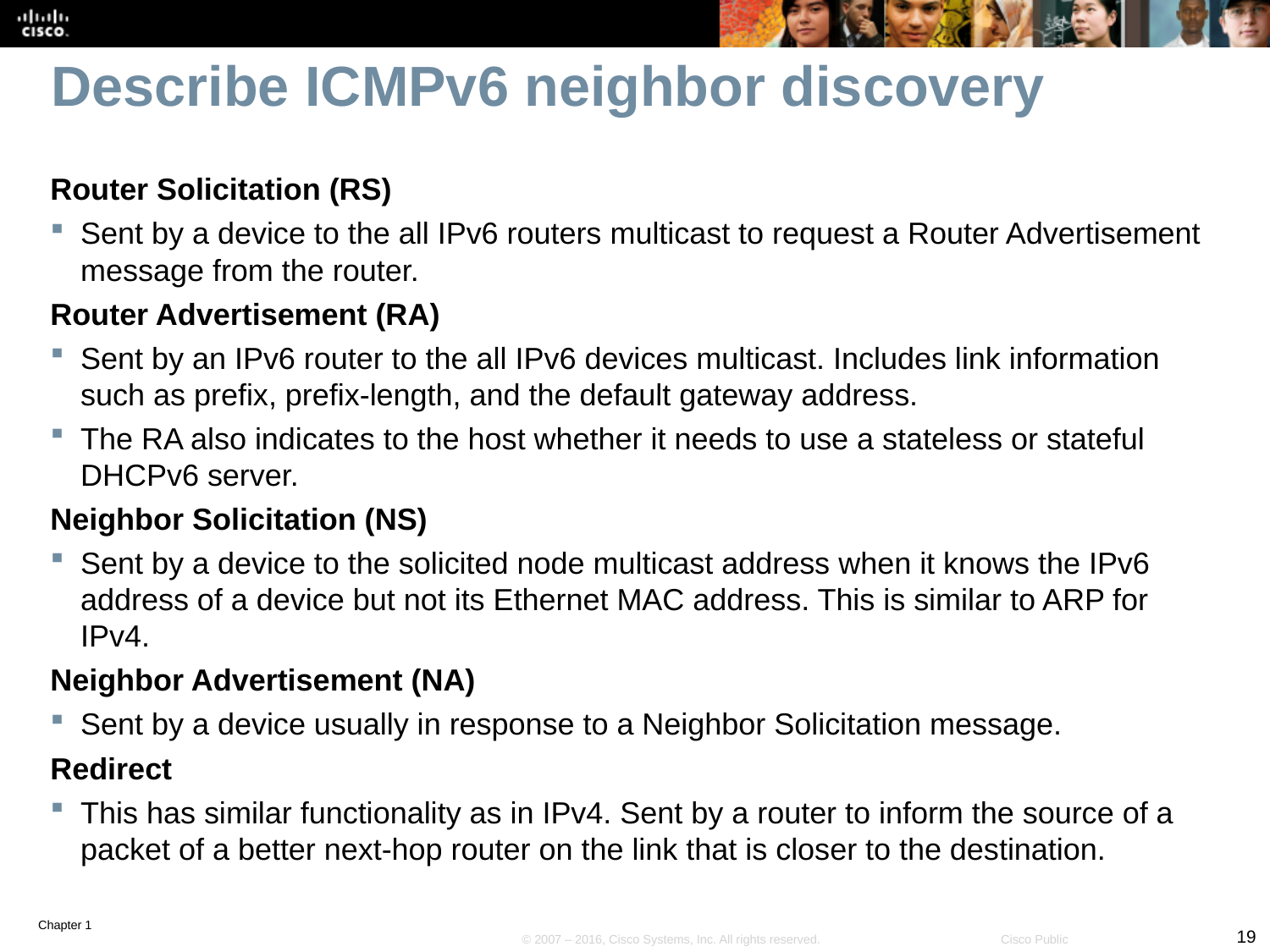

# Describe ICMPv6 neighbor discovery
Router Solicitation (RS)
Sent by a device to the all IPv6 routers multicast to request a Router Advertisement message from the router.
Router Advertisement (RA)
Sent by an IPv6 router to the all IPv6 devices multicast. Includes link information such as prefix, prefix-length, and the default gateway address.
The RA also indicates to the host whether it needs to use a stateless or stateful DHCPv6 server.
Neighbor Solicitation (NS)
Sent by a device to the solicited node multicast address when it knows the IPv6 address of a device but not its Ethernet MAC address. This is similar to ARP for IPv4.
Neighbor Advertisement (NA)
Sent by a device usually in response to a Neighbor Solicitation message.
Redirect
This has similar functionality as in IPv4. Sent by a router to inform the source of a packet of a better next-hop router on the link that is closer to the destination.